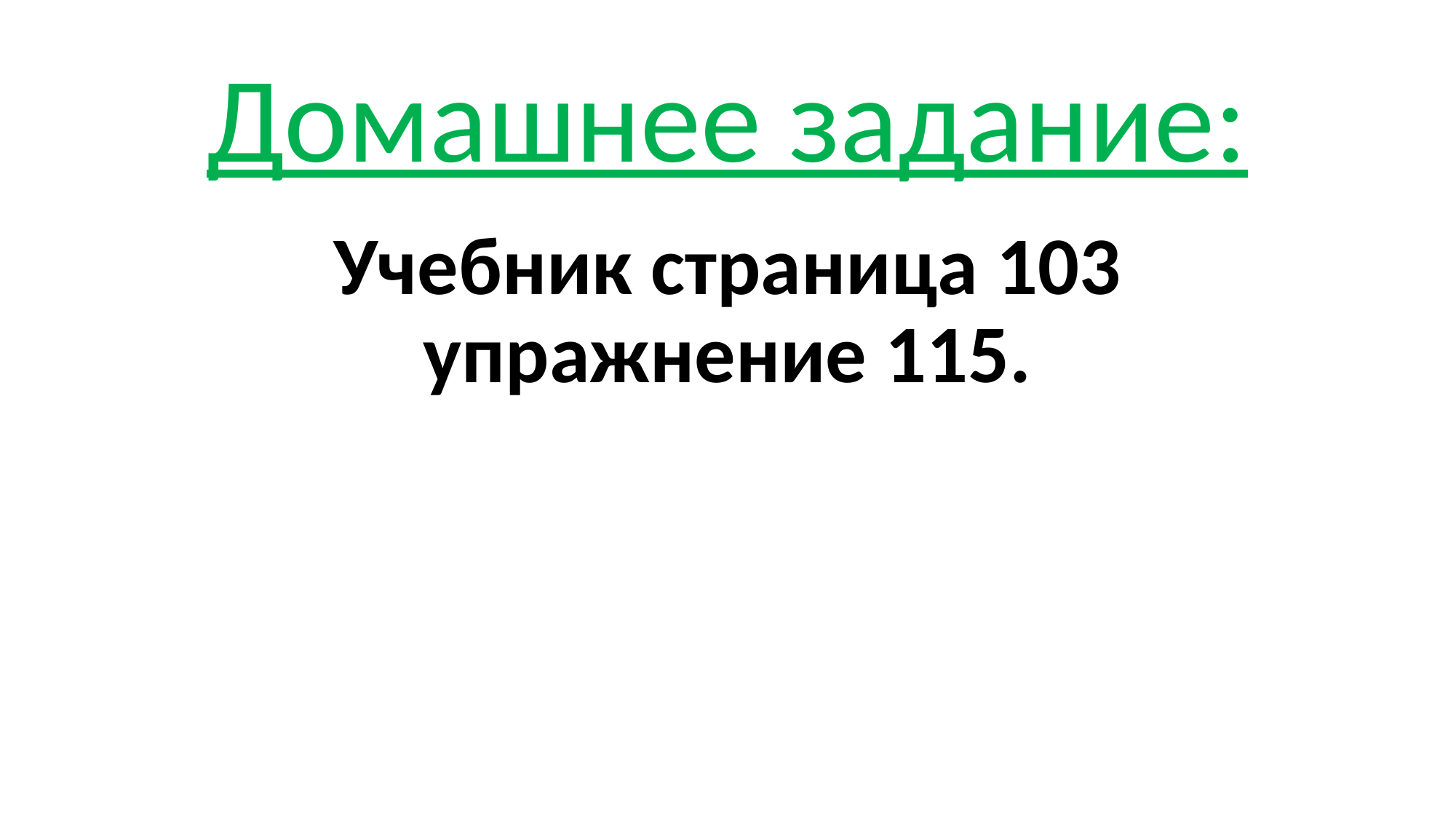

# Домашнее задание:
Учебник страница 103 упражнение 115.